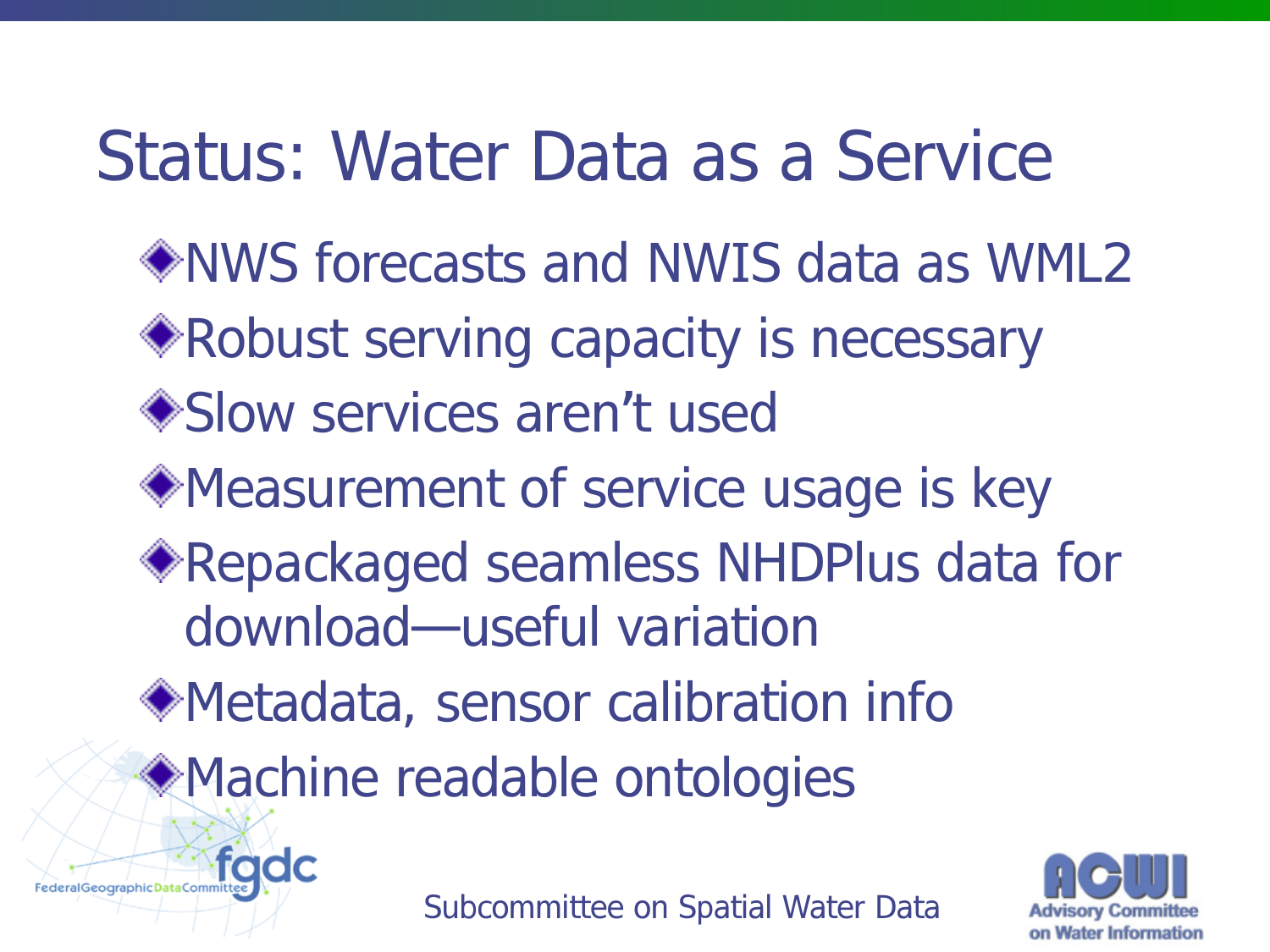

# Status: Water Data as a Service
NWS forecasts and NWIS data as WML2
Robust serving capacity is necessary
Slow services aren’t used
Measurement of service usage is key
Repackaged seamless NHDPlus data for download—useful variation
Metadata, sensor calibration info
Machine readable ontologies

Subcommittee on Spatial Water Data